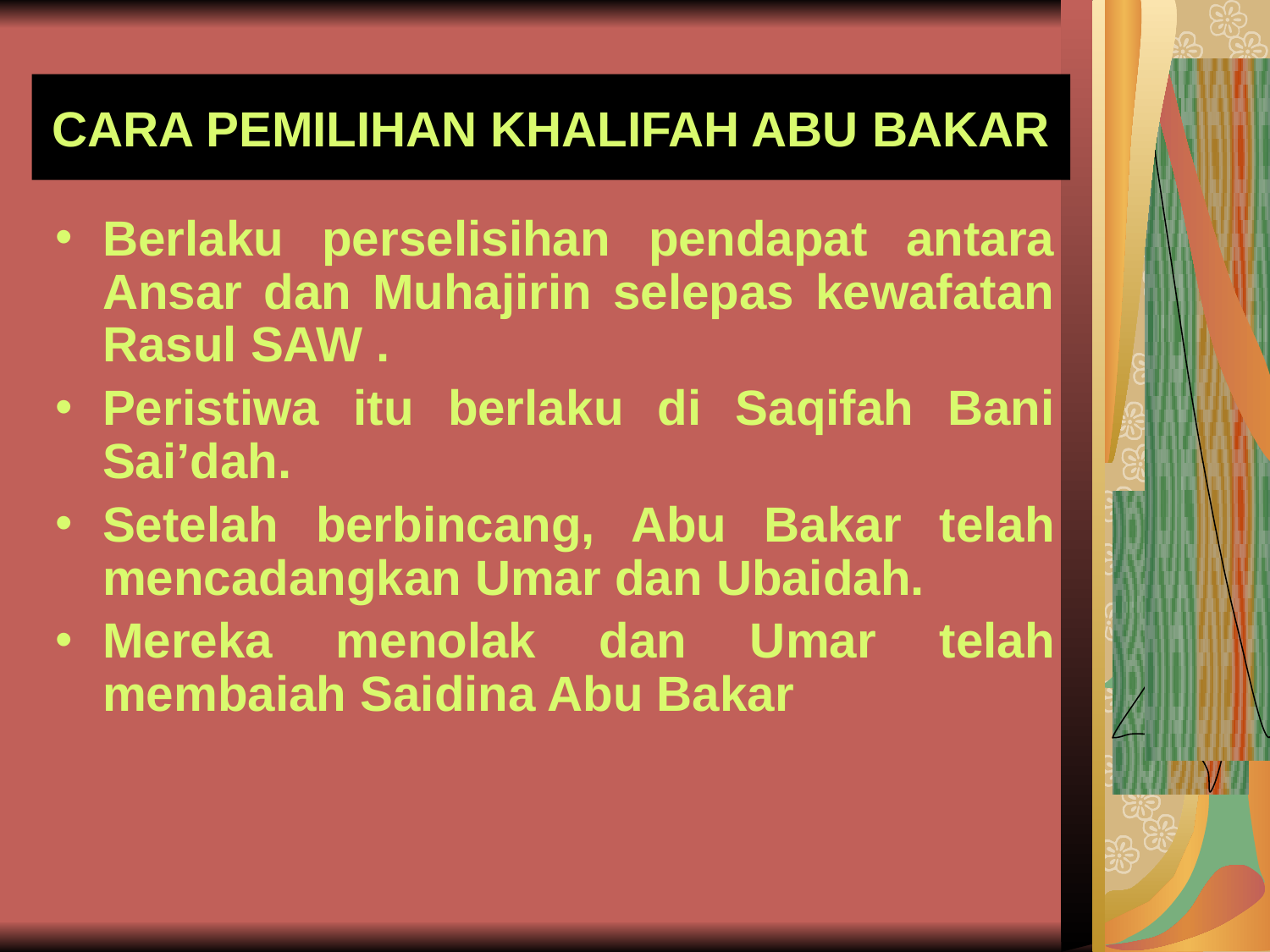

# CARA PEMILIHAN KHALIFAH ABU BAKAR

Berlaku perselisihan pendapat antara Ansar dan Muhajirin selepas kewafatan Rasul SAW .
Peristiwa itu berlaku di Saqifah Bani Sai’dah.
Setelah berbincang, Abu Bakar telah mencadangkan Umar dan Ubaidah.
Mereka menolak dan Umar telah membaiah Saidina Abu Bakar